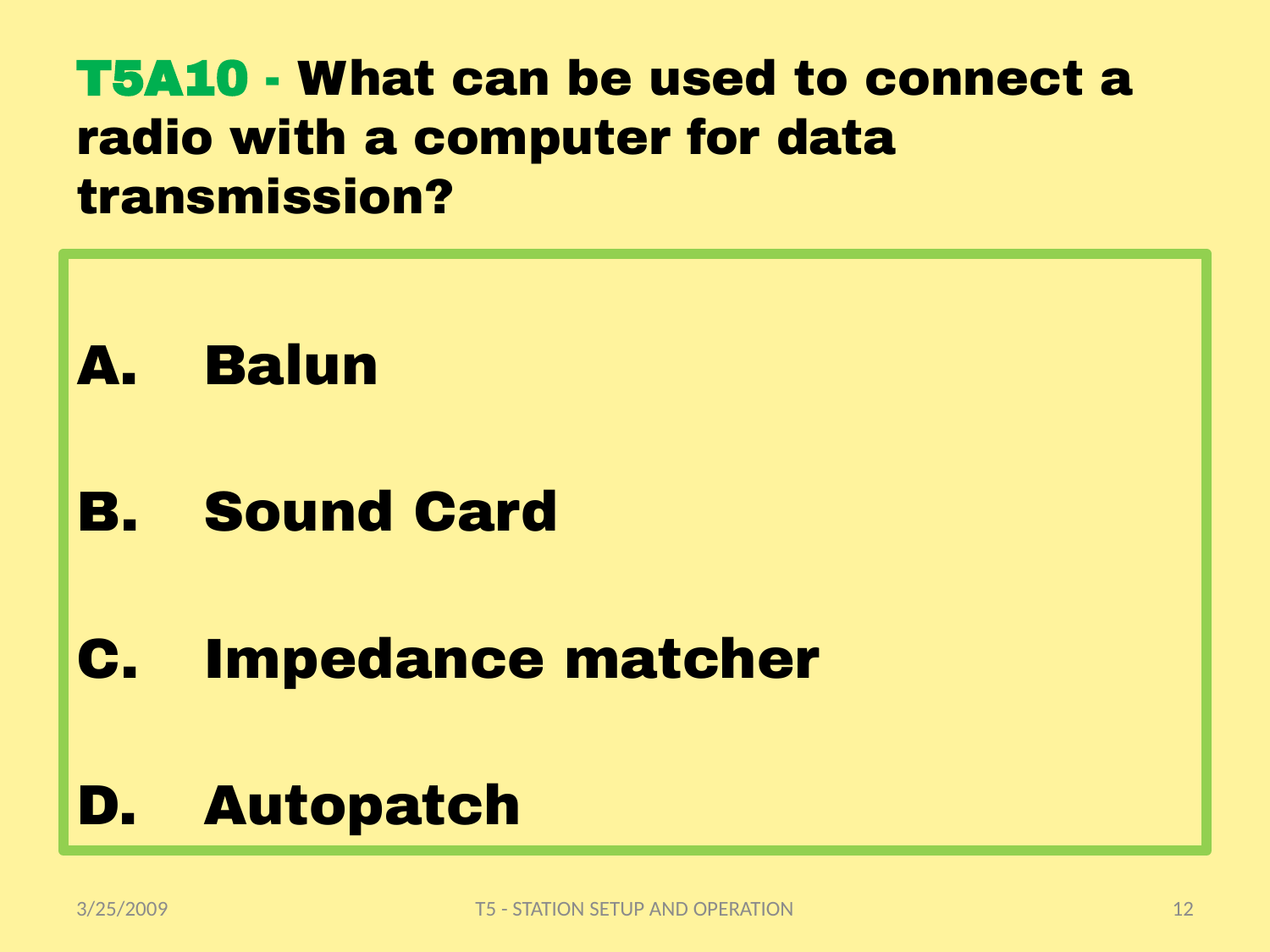

# T5A10 - What can be used to connect a radio with a computer for data transmission?
Balun
Sound Card
Impedance matcher
Autopatch

3/25/2009
T5 - STATION SETUP AND OPERATION
12